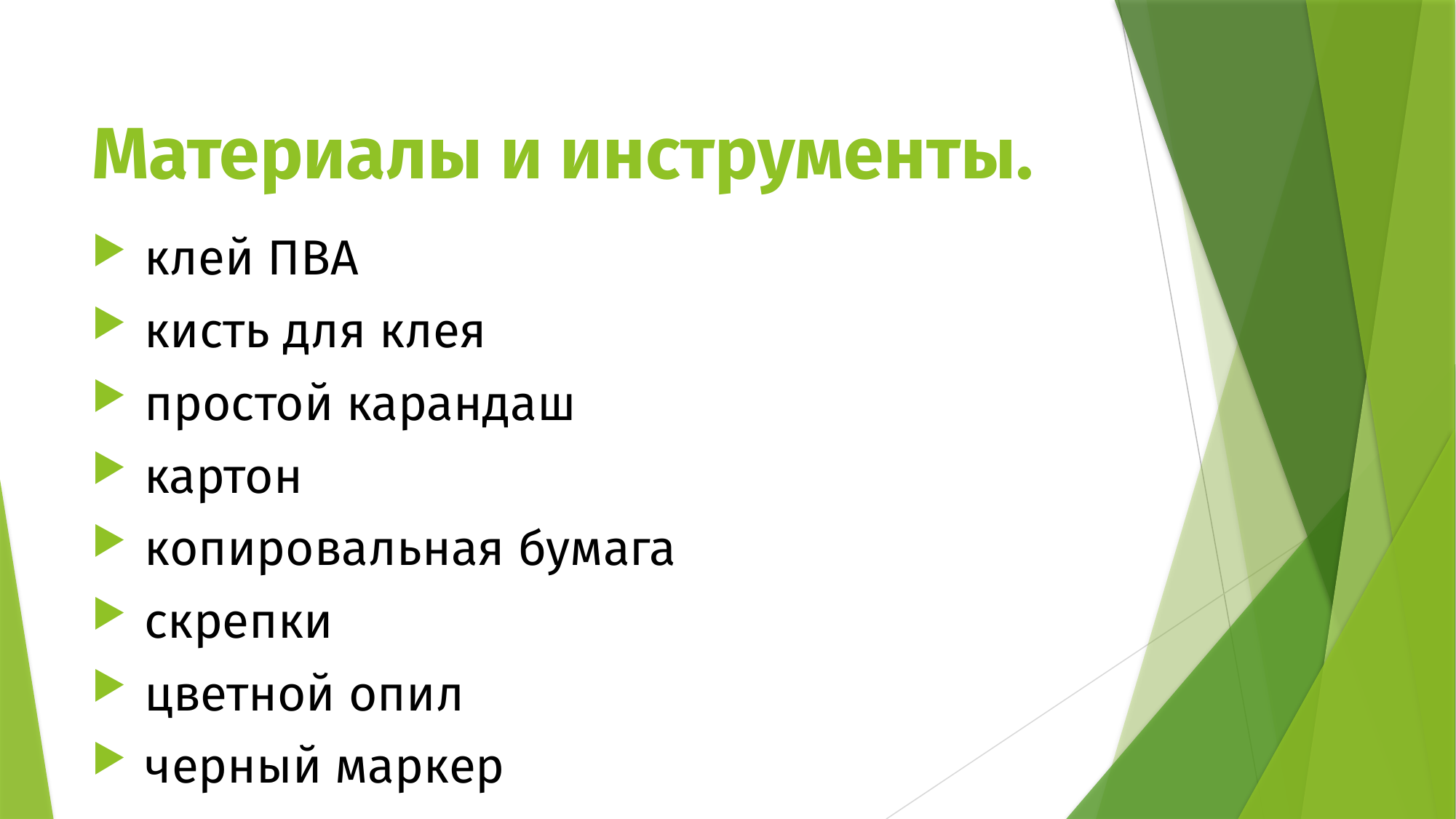

# Материалы и инструменты.
 клей ПВА
 кисть для клея
 простой карандаш
 картон
 копировальная бумага
 скрепки
 цветной опил
 черный маркер